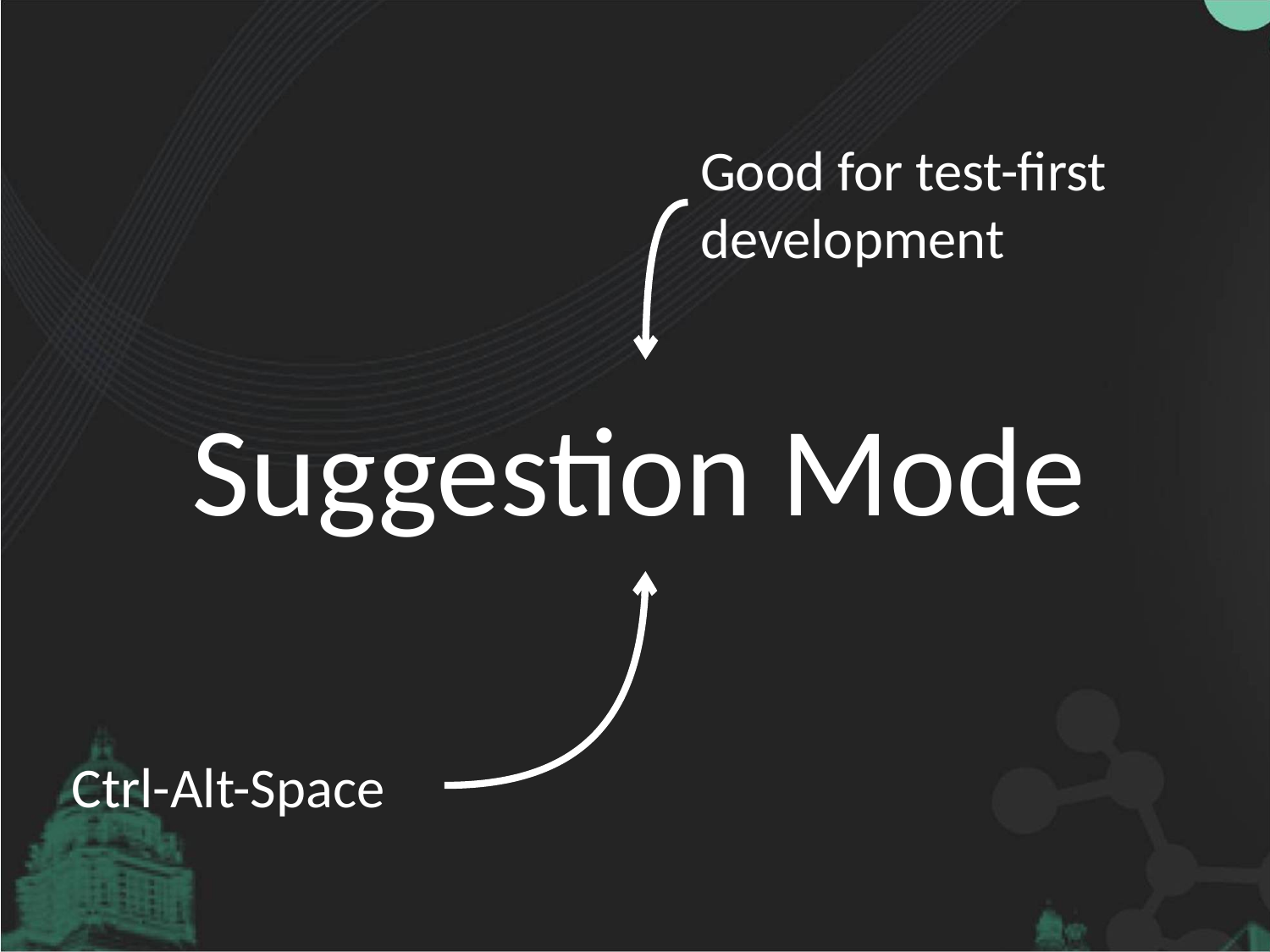

Good for test-first development
# Suggestion Mode
Ctrl-Alt-Space